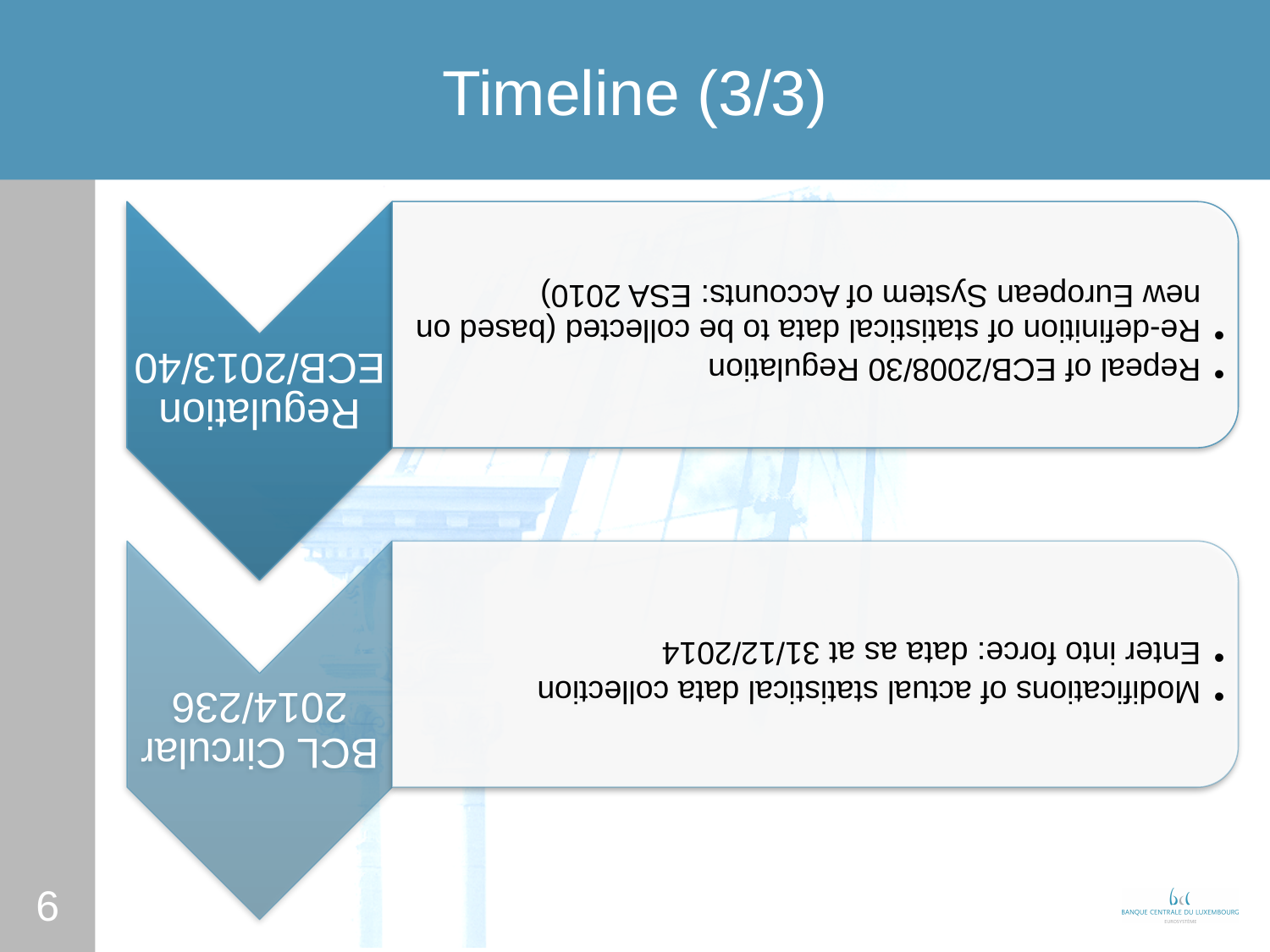

# Timeline (3/3)
Regulation ECB/2013/40
Repeal of ECB/2008/30 Regulation
Re-definition of statistical data to be collected (based on new European System of Accounts: ESA 2010)
BCL Circular 2014/236
Modifications of actual statistical data collection
Enter into force: data as at 31/12/2014
6